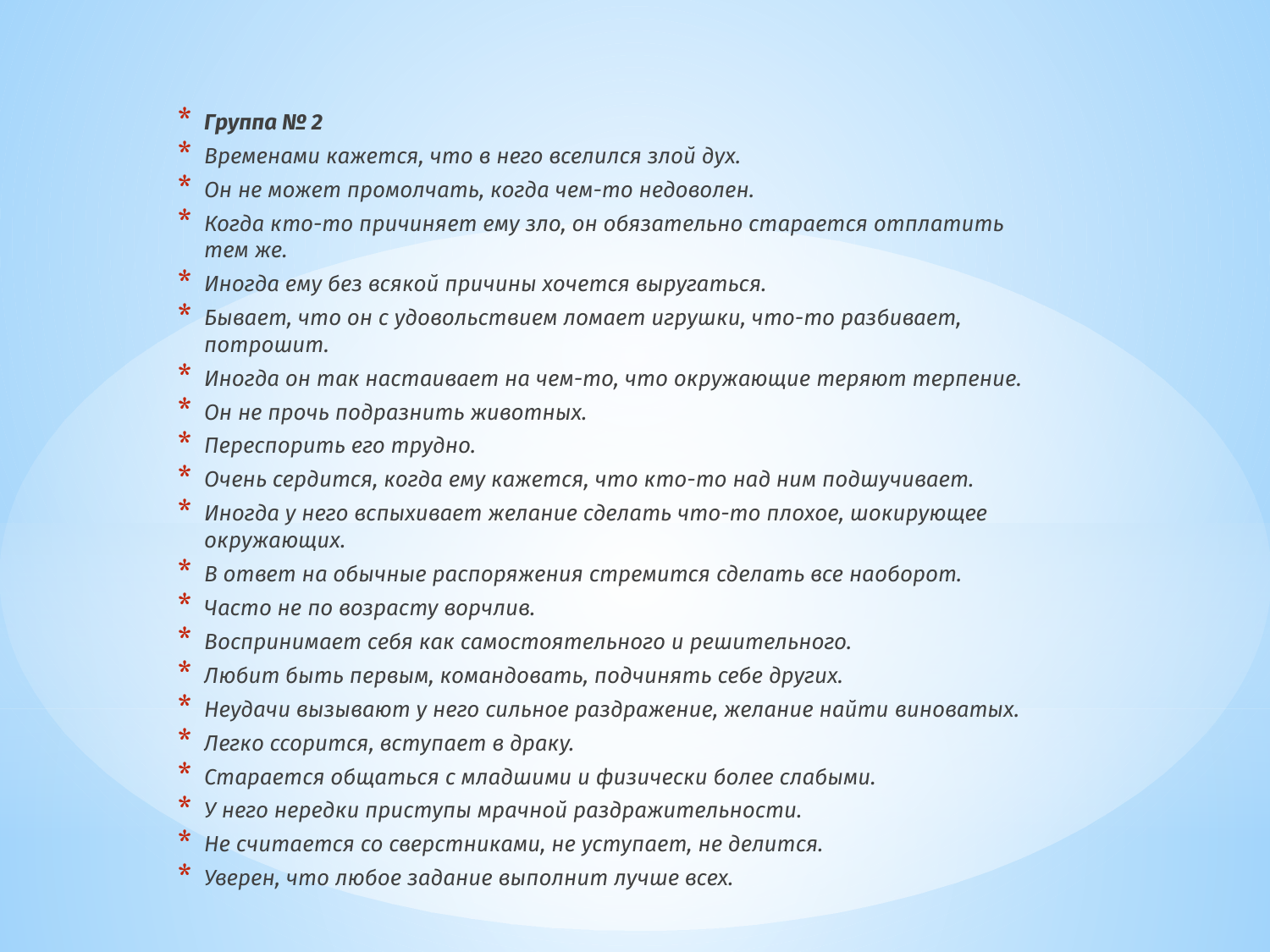

Группа № 2
Временами кажется, что в него вселился злой дух.
Он не может промолчать, когда чем-то недоволен.
Когда кто-то причиняет ему зло, он обязательно старается отплатить тем же.
Иногда ему без всякой причины хочется выругаться.
Бывает, что он с удовольствием ломает игрушки, что-то разбивает, потрошит.
Иногда он так настаивает на чем-то, что окружающие теряют терпение.
Он не прочь подразнить животных.
Переспорить его трудно.
Очень сердится, когда ему кажется, что кто-то над ним подшучивает.
Иногда у него вспыхивает желание сделать что-то плохое, шокирующее окружающих.
В ответ на обычные распоряжения стремится сделать все наоборот.
Часто не по возрасту ворчлив.
Воспринимает себя как самостоятельного и решительного.
Любит быть первым, командовать, подчинять себе других.
Неудачи вызывают у него сильное раздражение, желание найти виноватых.
Легко ссорится, вступает в драку.
Старается общаться с младшими и физически более слабыми.
У него нередки приступы мрачной раздражительности.
Не считается со сверстниками, не уступает, не делится.
Уверен, что любое задание выполнит лучше всех.